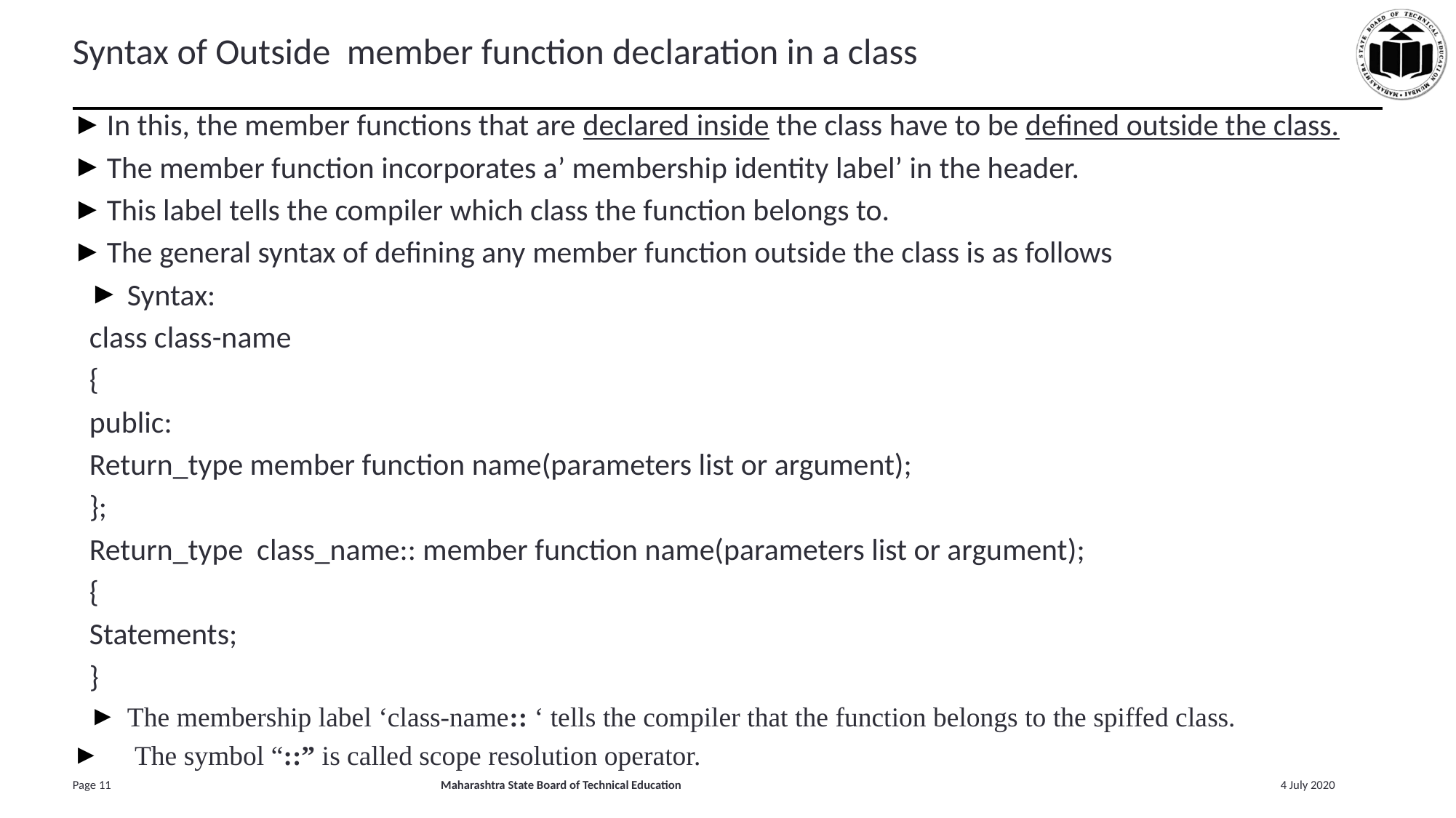

# Syntax of Outside  member function declaration in a class
In this, the member functions that are declared inside the class have to be defined outside the class.
The member function incorporates a’ membership identity label’ in the header.
This label tells the compiler which class the function belongs to.
The general syntax of defining any member function outside the class is as follows
Syntax:
class class-name
{
public:
Return_type member function name(parameters list or argument);
};
Return_type  class_name:: member function name(parameters list or argument);
{
Statements;
}
The membership label ‘class-name:: ‘ tells the compiler that the function belongs to the spiffed class.
    The symbol “::” is called scope resolution operator.

11